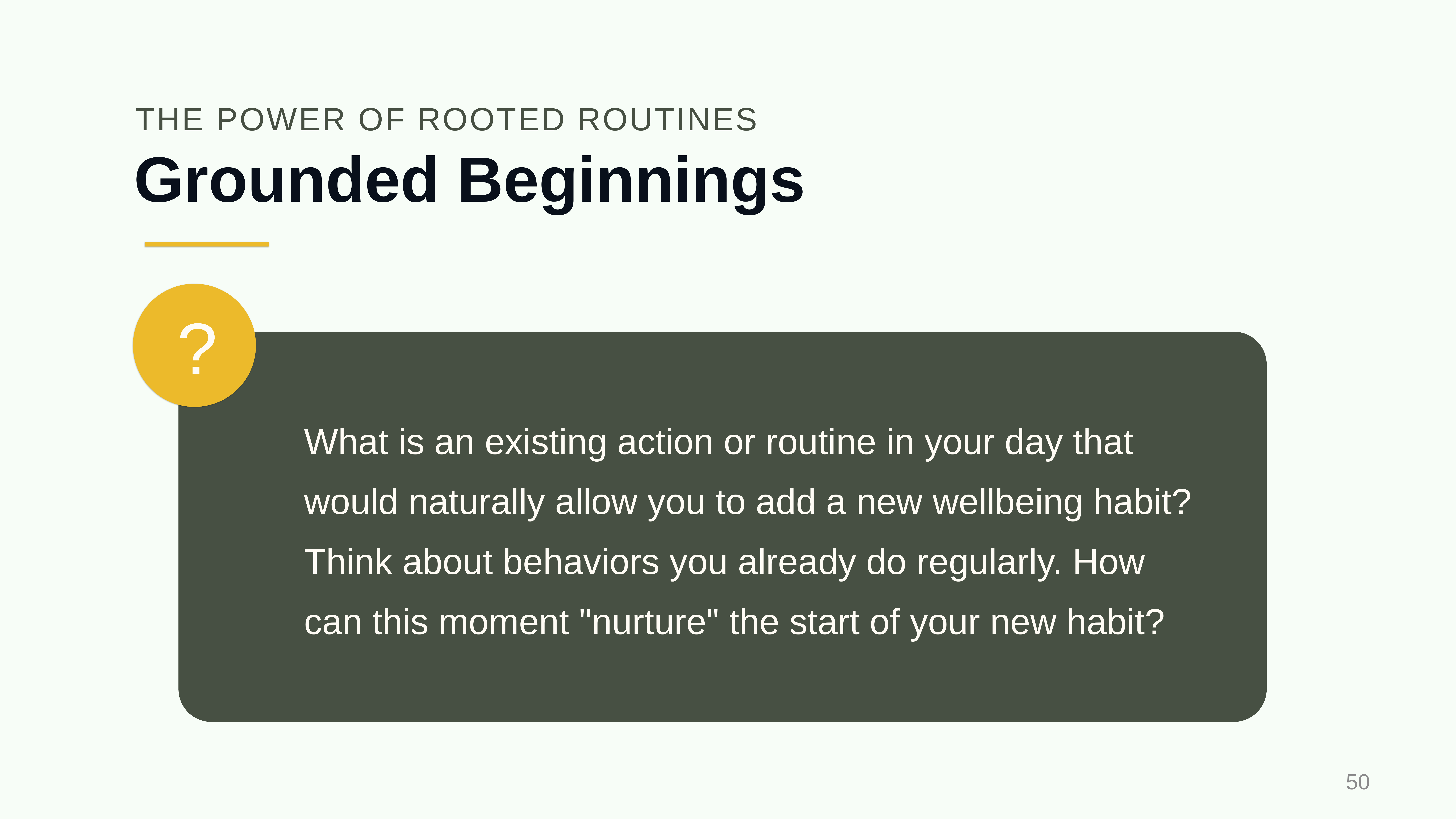

THE POWER OF ROOTED ROUTINES
# Grounded Beginnings

?

What is an existing action or routine in your day that would naturally allow you to add a new wellbeing habit? Think about behaviors you already do regularly. How can this moment "nurture" the start of your new habit?
50